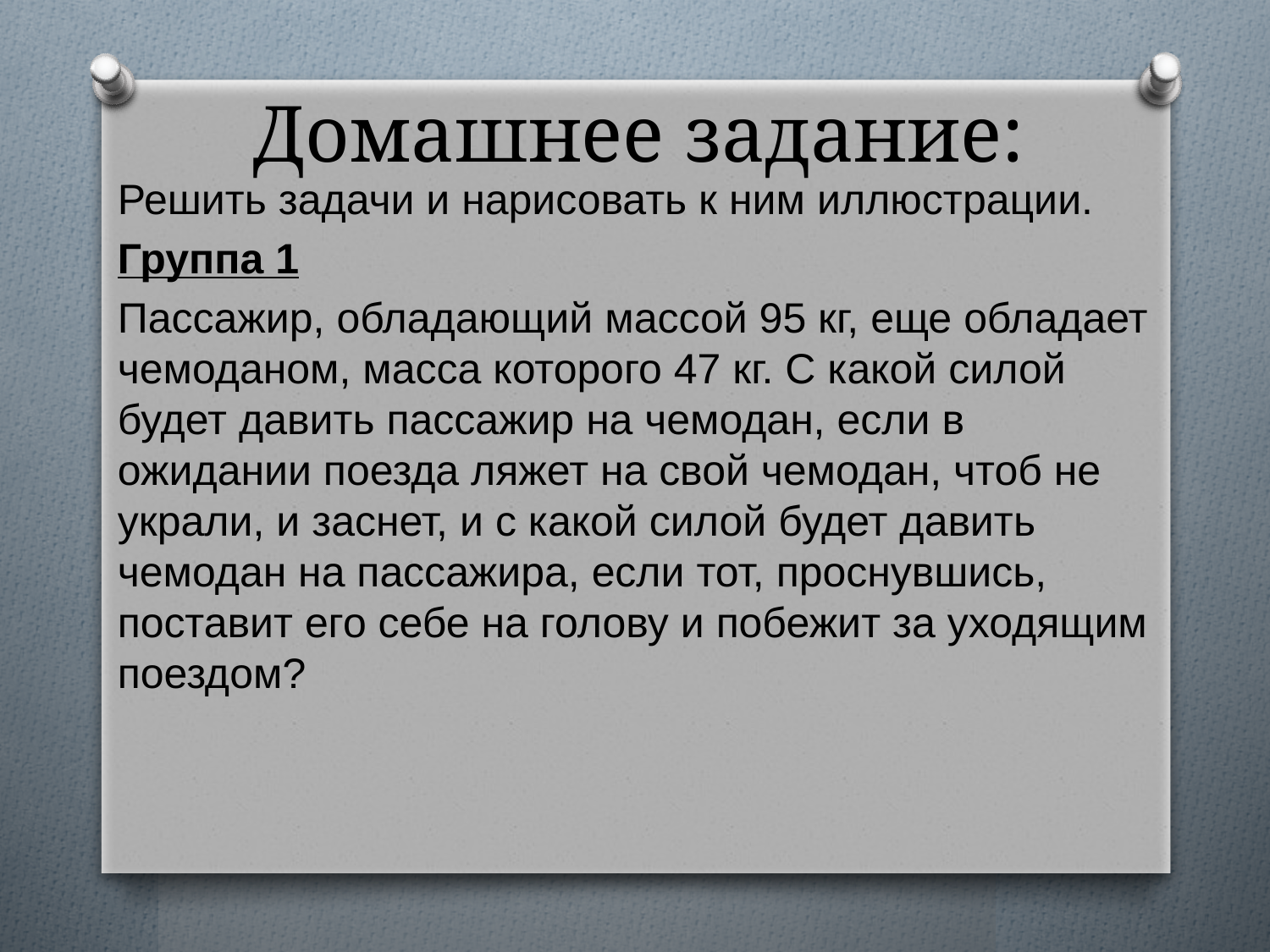

# Домашнее задание:
Решить задачи и нарисовать к ним иллюстрации.
Группа 1
Пассажир, обладающий массой 95 кг, еще обладает чемоданом, масса которого 47 кг. С какой силой будет давить пассажир на чемодан, если в ожидании поезда ляжет на свой чемодан, чтоб не украли, и заснет, и с какой силой будет давить чемодан на пассажира, если тот, проснувшись, поставит его себе на голову и побежит за уходящим поездом?